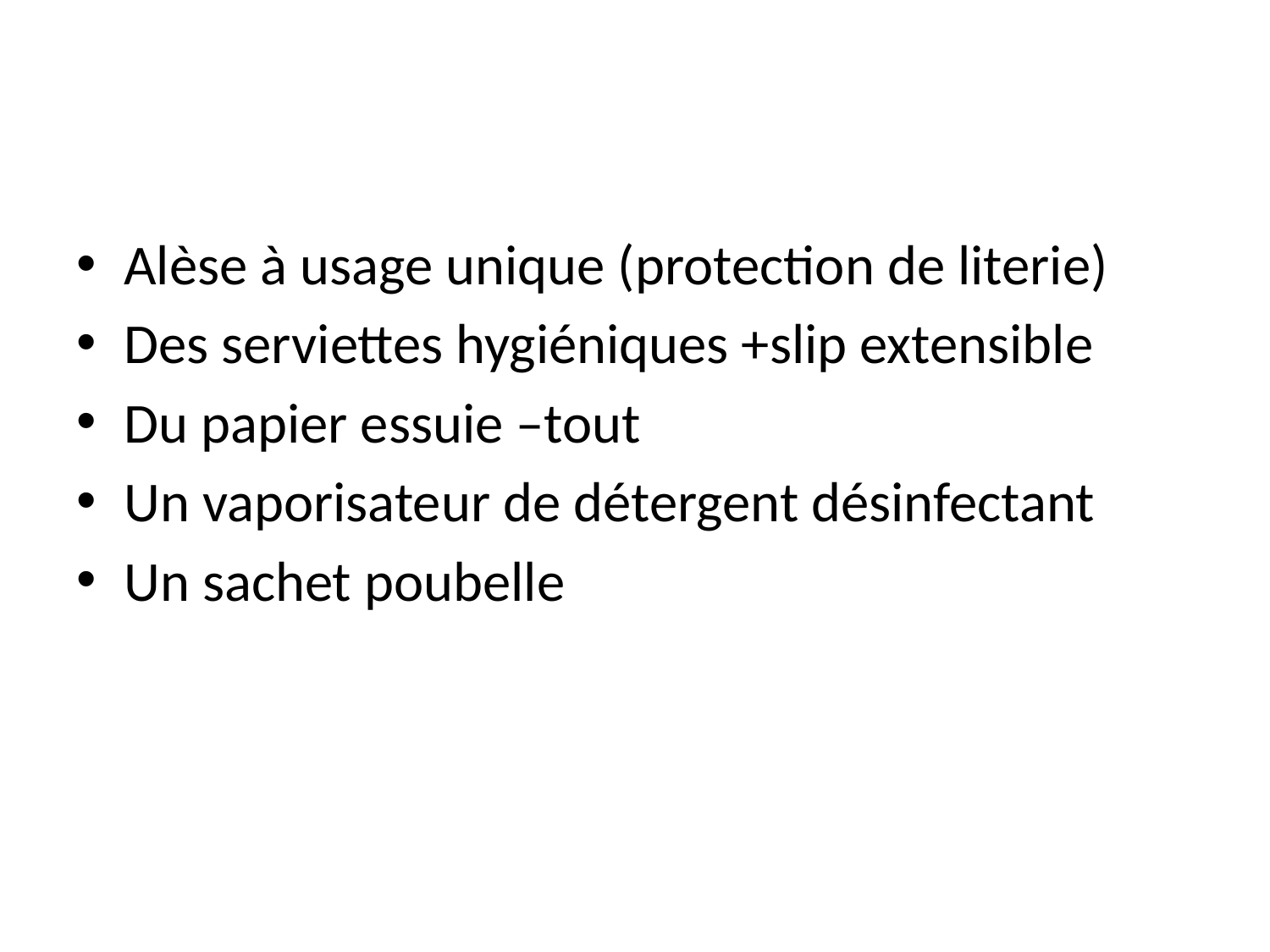

#
Alèse à usage unique (protection de literie)
Des serviettes hygiéniques +slip extensible
Du papier essuie –tout
Un vaporisateur de détergent désinfectant
Un sachet poubelle